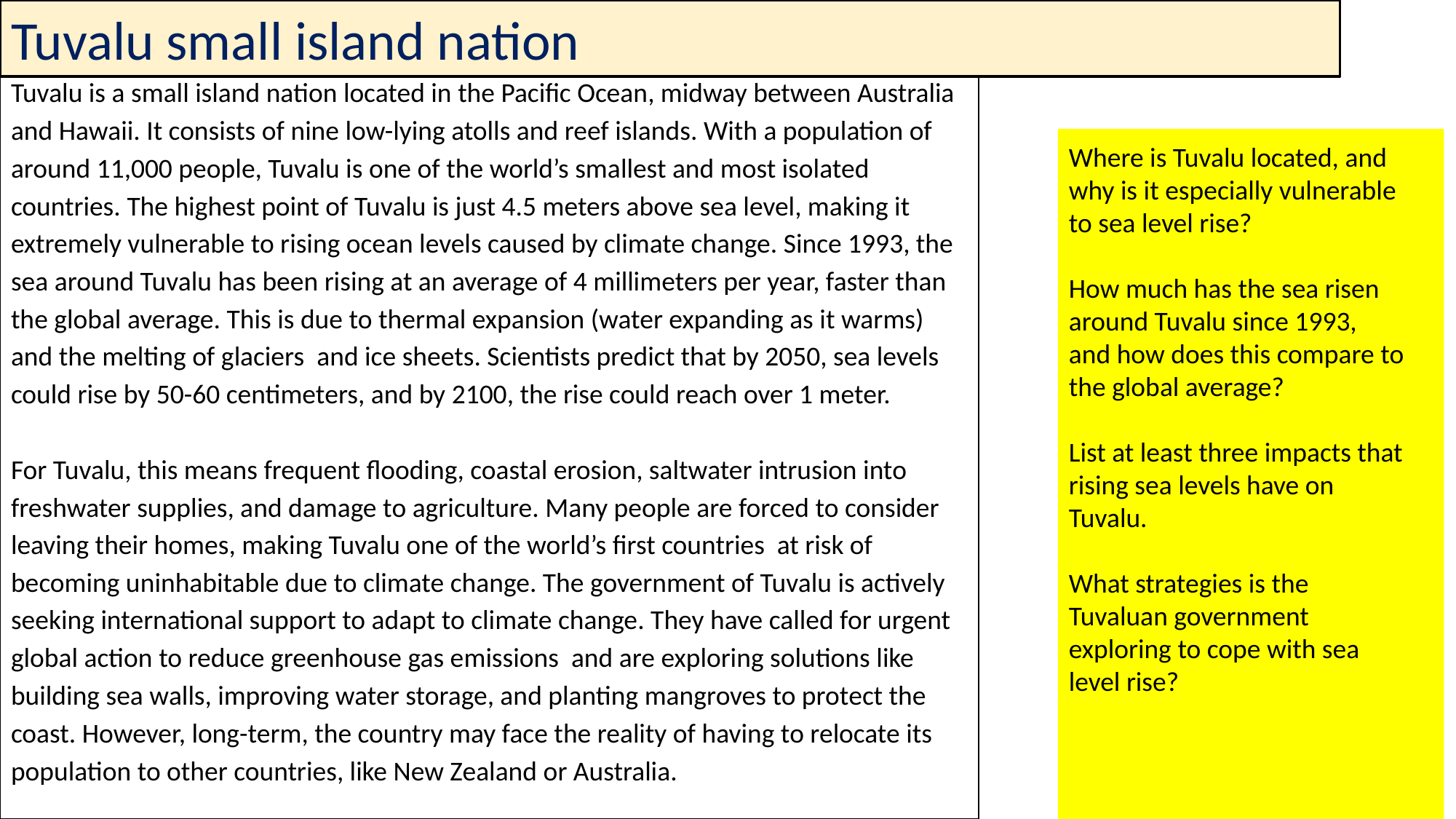

Tuvalu small island nation
Tuvalu is a small island nation located in the Pacific Ocean, midway between Australia and Hawaii. It consists of nine low-lying atolls and reef islands. With a population of around 11,000 people, Tuvalu is one of the world’s smallest and most isolated countries. The highest point of Tuvalu is just 4.5 meters above sea level, making it extremely vulnerable to rising ocean levels caused by climate change. Since 1993, the sea around Tuvalu has been rising at an average of 4 millimeters per year, faster than the global average. This is due to thermal expansion (water expanding as it warms) and the melting of glaciers  and ice sheets. Scientists predict that by 2050, sea levels could rise by 50-60 centimeters, and by 2100, the rise could reach over 1 meter.
For Tuvalu, this means frequent flooding, coastal erosion, saltwater intrusion into freshwater supplies, and damage to agriculture. Many people are forced to consider leaving their homes, making Tuvalu one of the world’s first countries  at risk of becoming uninhabitable due to climate change. The government of Tuvalu is actively seeking international support to adapt to climate change. They have called for urgent global action to reduce greenhouse gas emissions  and are exploring solutions like building sea walls, improving water storage, and planting mangroves to protect the coast. However, long-term, the country may face the reality of having to relocate its population to other countries, like New Zealand or Australia.

Where is Tuvalu located, and
why is it especially vulnerable
to sea level rise?

How much has the sea risen
around Tuvalu since 1993,
and how does this compare to
the global average?

List at least three impacts that
rising sea levels have on
Tuvalu.

What strategies is the
Tuvaluan government
exploring to cope with sea
level rise?